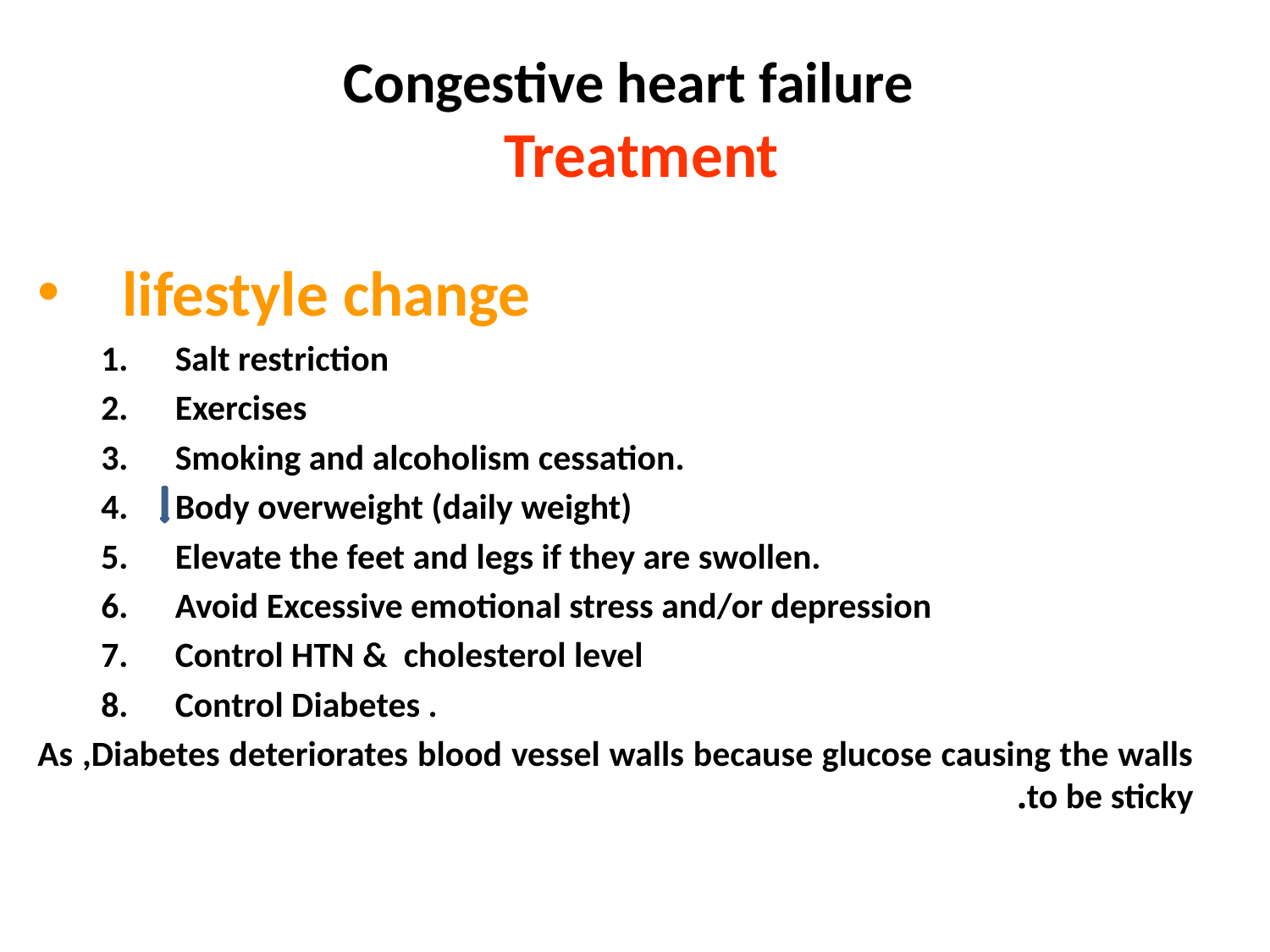

# Congestive heart failure Treatment
lifestyle change
Salt restriction
Exercises
Smoking and alcoholism cessation.
Body overweight (daily weight)
Elevate the feet and legs if they are swollen.
Avoid Excessive emotional stress and/or depression
Control HTN &  cholesterol level
Control Diabetes .
As ,Diabetes deteriorates blood vessel walls because glucose causing the walls to be sticky.